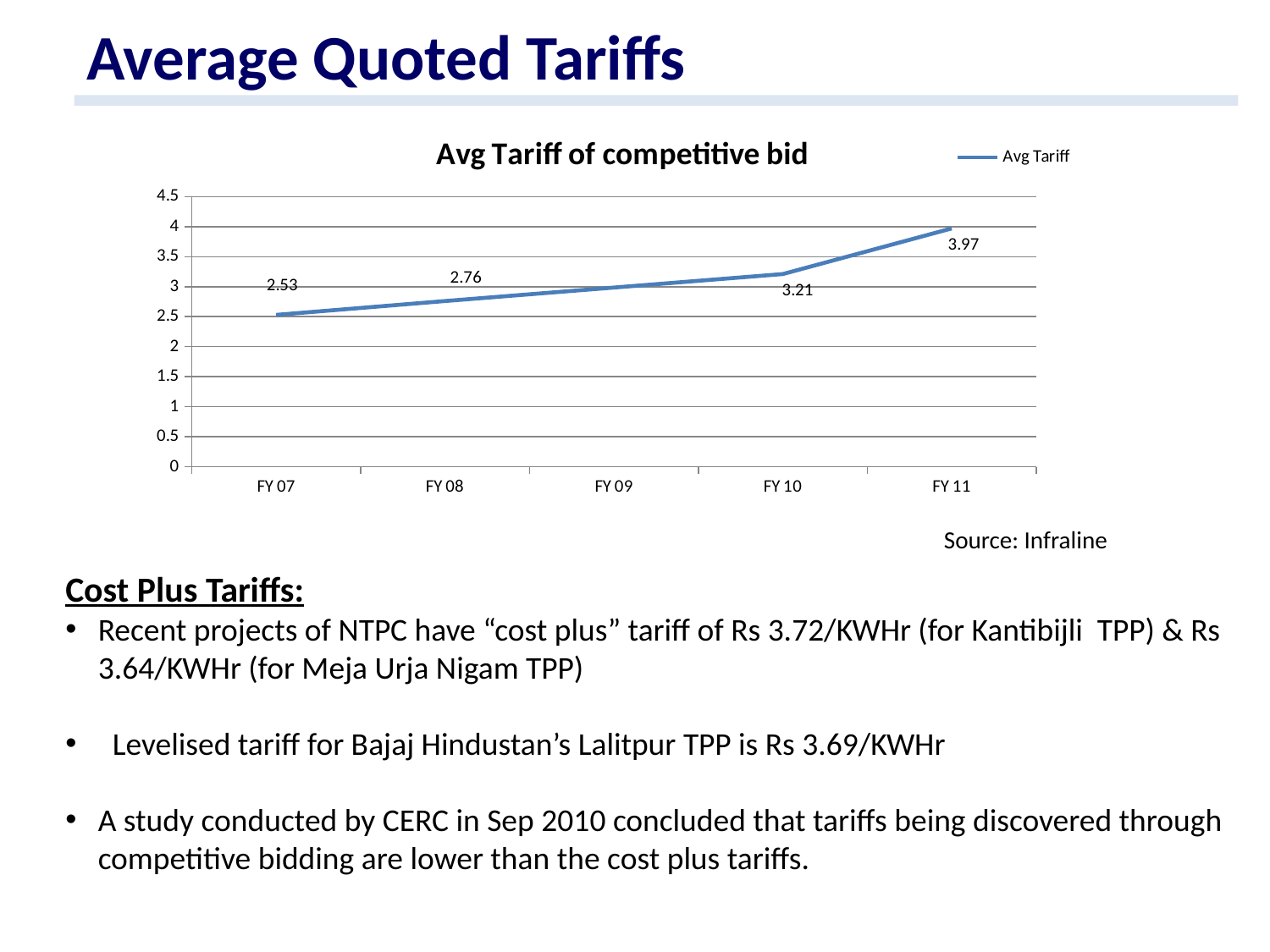

Average Quoted Tariffs

### Chart: Avg Tariff of competitive bid

| Category | Avg Tariff |
|---|---|
| FY 07 | 2.53 |
| FY 08 | 2.7600000000000002 |
| FY 09 | 2.985 |
| FY 10 | 3.21 |
| FY 11 | 3.9699999999999998 |
Source: Infraline
Cost Plus Tariffs:
Recent projects of NTPC have “cost plus” tariff of Rs 3.72/KWHr (for Kantibijli  TPP) & Rs 3.64/KWHr (for Meja Urja Nigam TPP)

  Levelised tariff for Bajaj Hindustan’s Lalitpur TPP is Rs 3.69/KWHr

A study conducted by CERC in Sep 2010 concluded that tariffs being discovered through competitive bidding are lower than the cost plus tariffs.